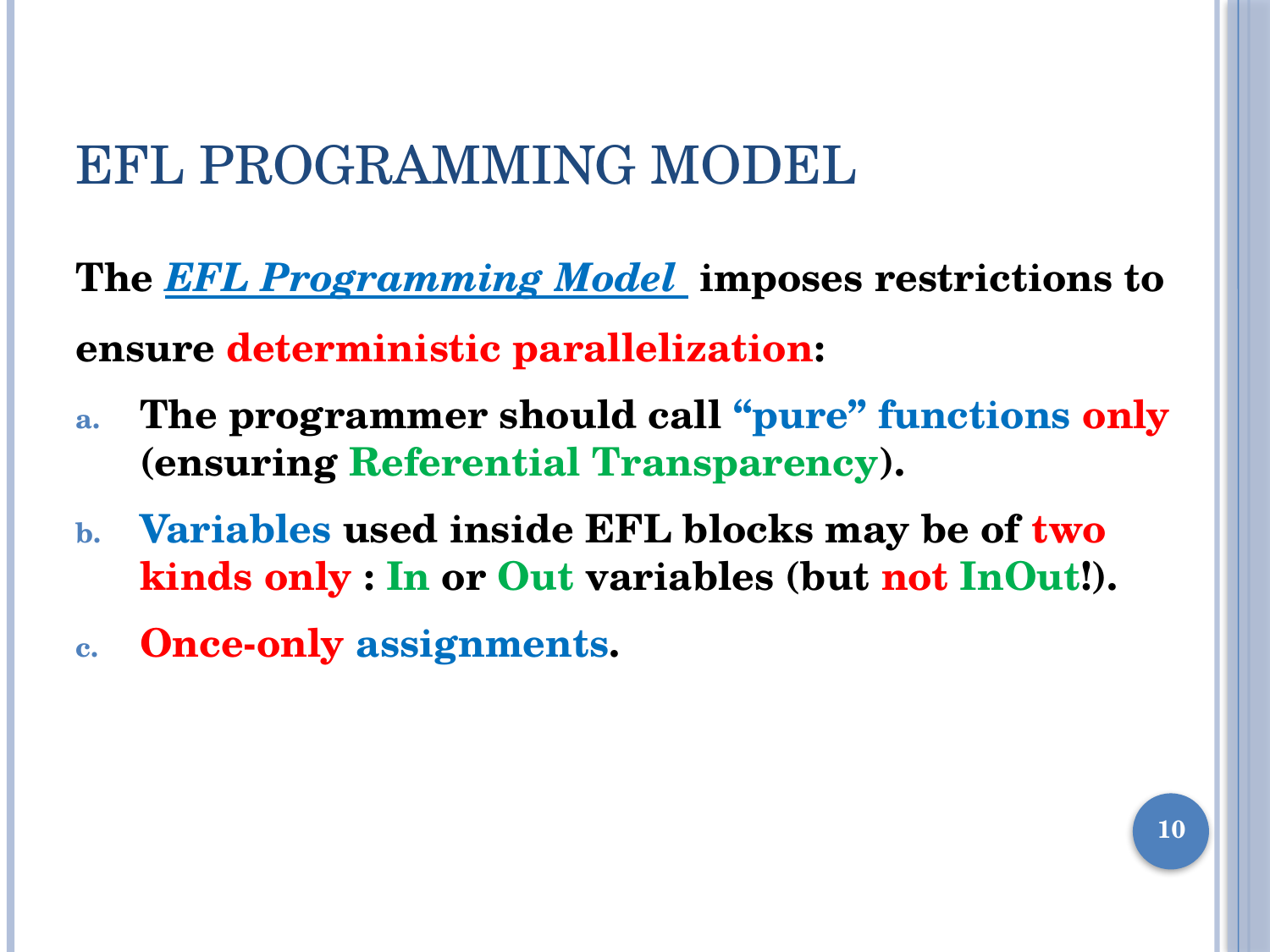

# EFL Programming Model
The EFL Programming Model  imposes restrictions to ensure deterministic parallelization:
The programmer should call “pure” functions only (ensuring Referential Transparency).
Variables used inside EFL blocks may be of two kinds only : In or Out variables (but not InOut!).
Once-only assignments.

10